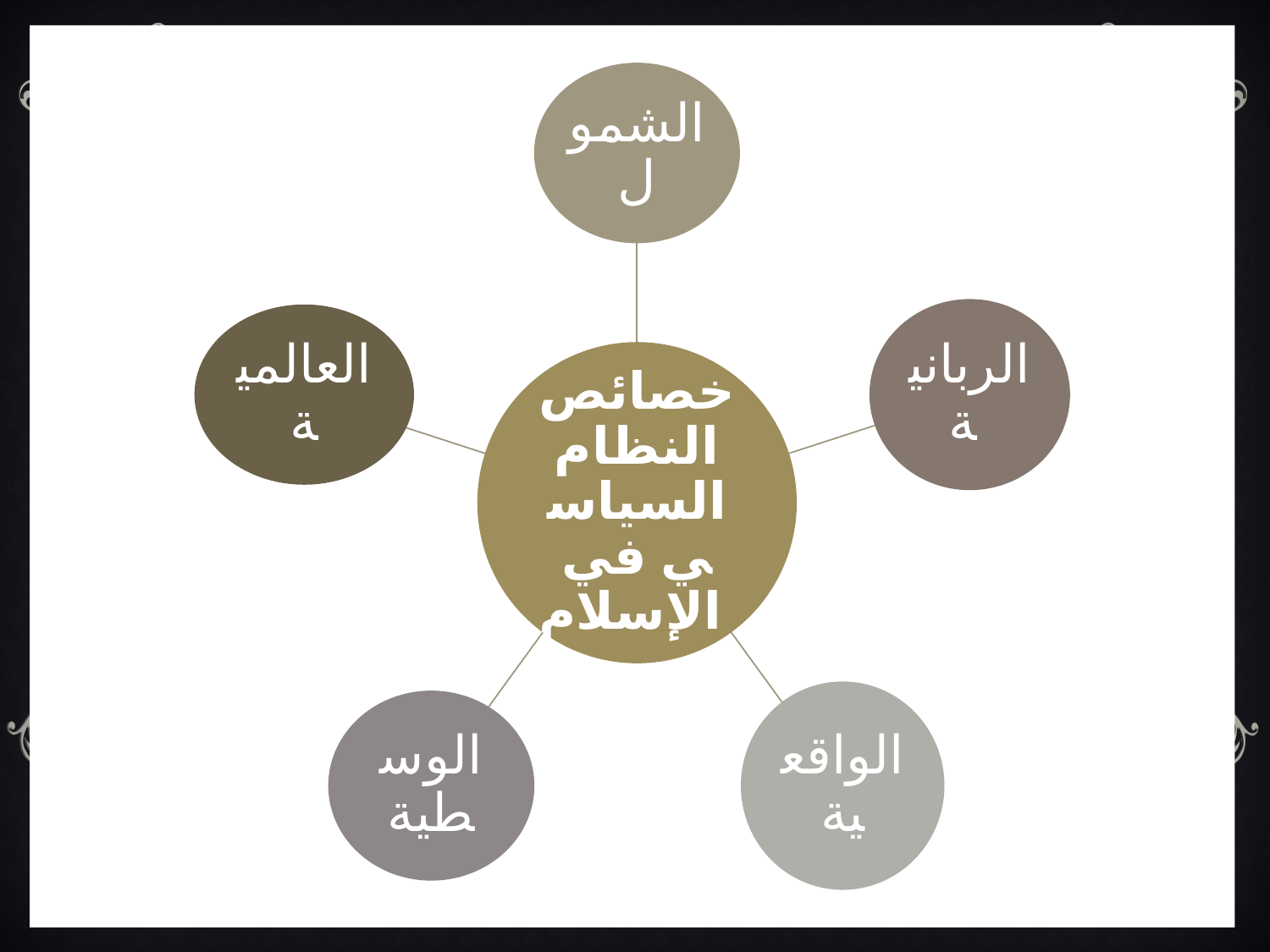

خصائص النظام السياسي في الإسلام

الشمول

الربانية

الواقعية

الوسطية

العالمية